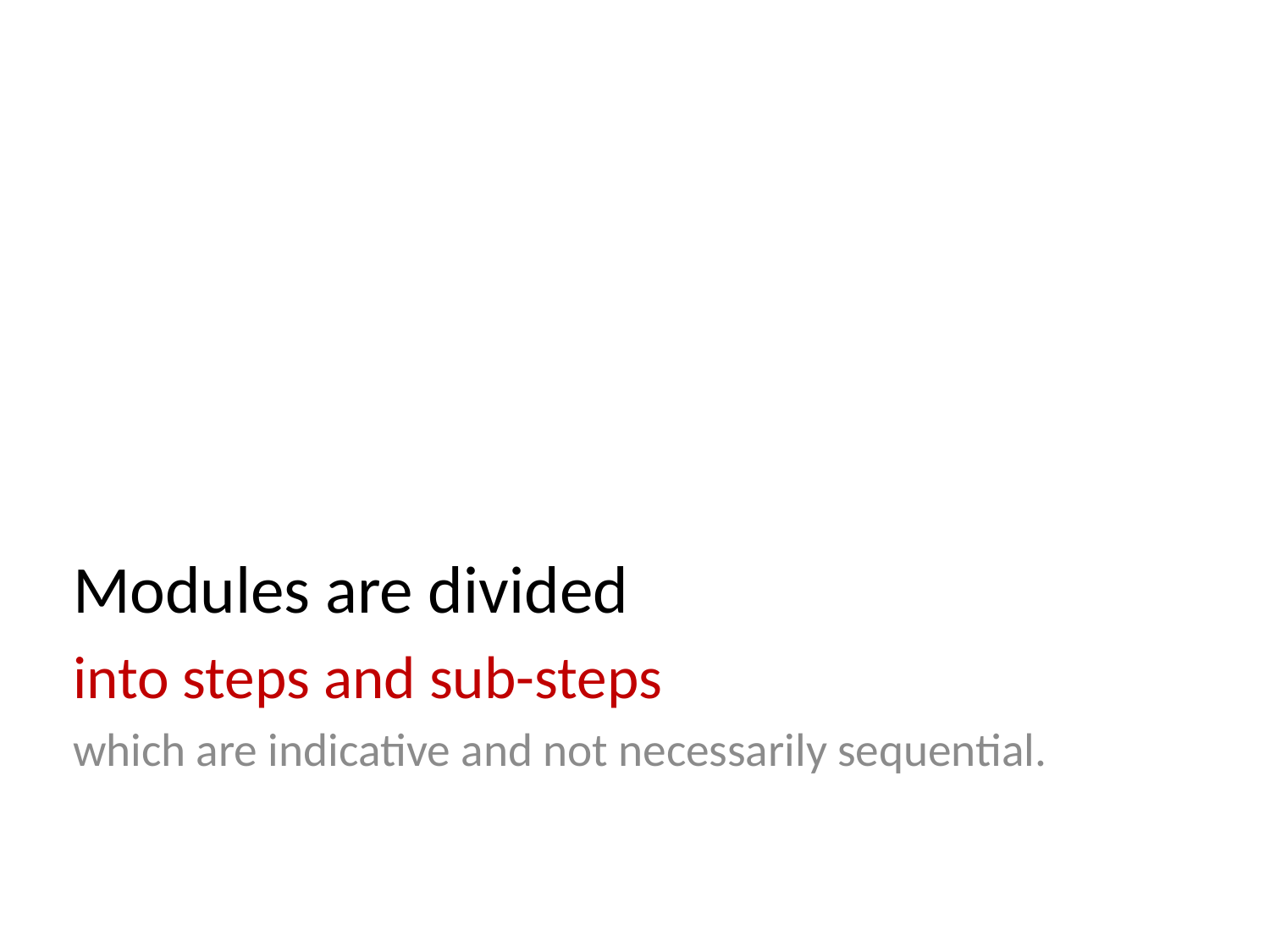

Modules are divided
into steps and sub-steps
which are indicative and not necessarily sequential.